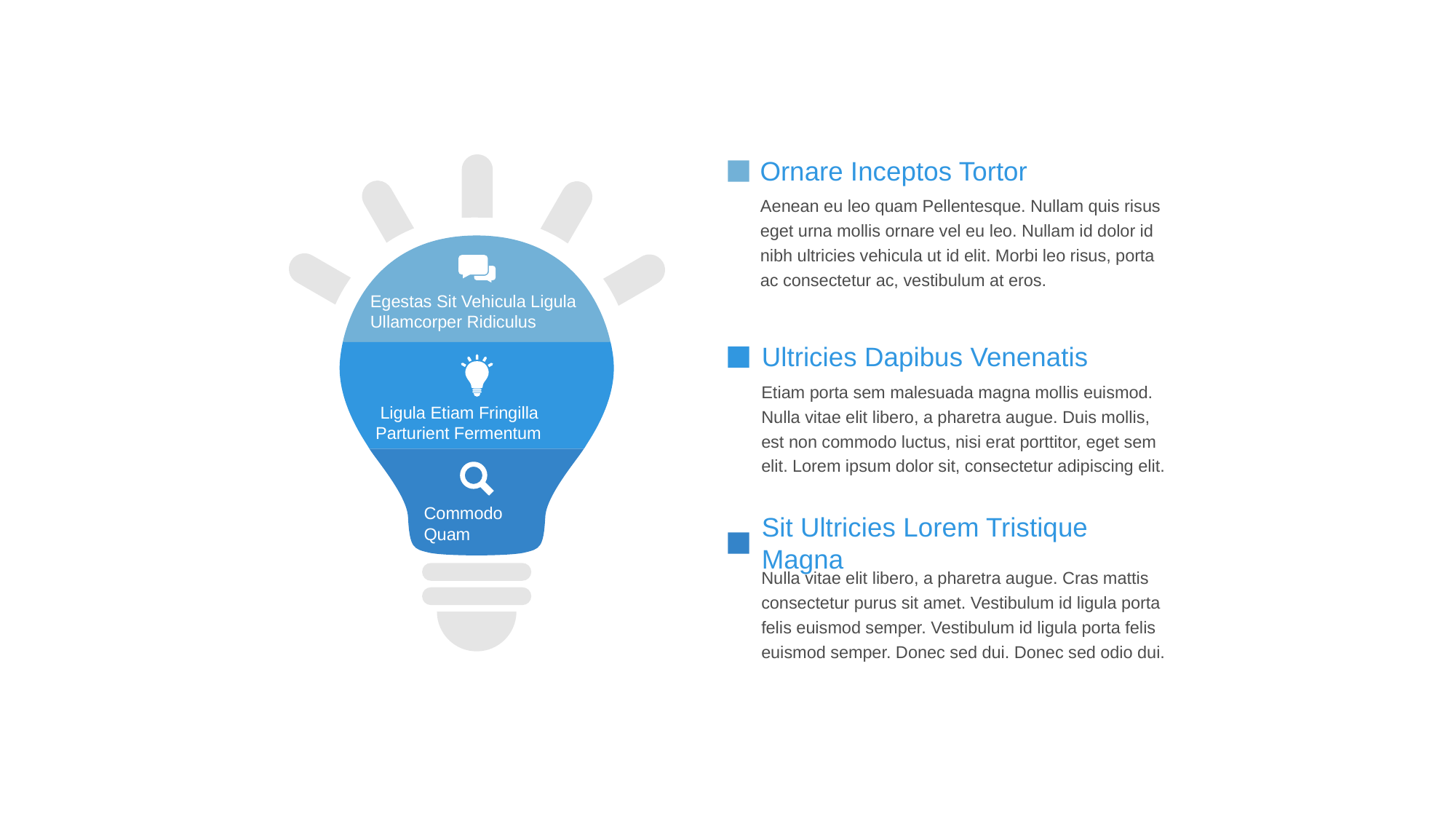

Egestas Sit Vehicula Ligula Ullamcorper Ridiculus

 Ligula Etiam Fringilla Parturient Fermentum

Commodo Quam
Ornare Inceptos Tortor
Aenean eu leo quam Pellentesque. Nullam quis risus eget urna mollis ornare vel eu leo. Nullam id dolor id nibh ultricies vehicula ut id elit. Morbi leo risus, porta ac consectetur ac, vestibulum at eros.

Ultricies Dapibus Venenatis
Etiam porta sem malesuada magna mollis euismod. Nulla vitae elit libero, a pharetra augue. Duis mollis, est non commodo luctus, nisi erat porttitor, eget sem elit. Lorem ipsum dolor sit, consectetur adipiscing elit.

Sit Ultricies Lorem Tristique Magna
Nulla vitae elit libero, a pharetra augue. Cras mattis consectetur purus sit amet. Vestibulum id ligula porta felis euismod semper. Vestibulum id ligula porta felis euismod semper. Donec sed dui. Donec sed odio dui.